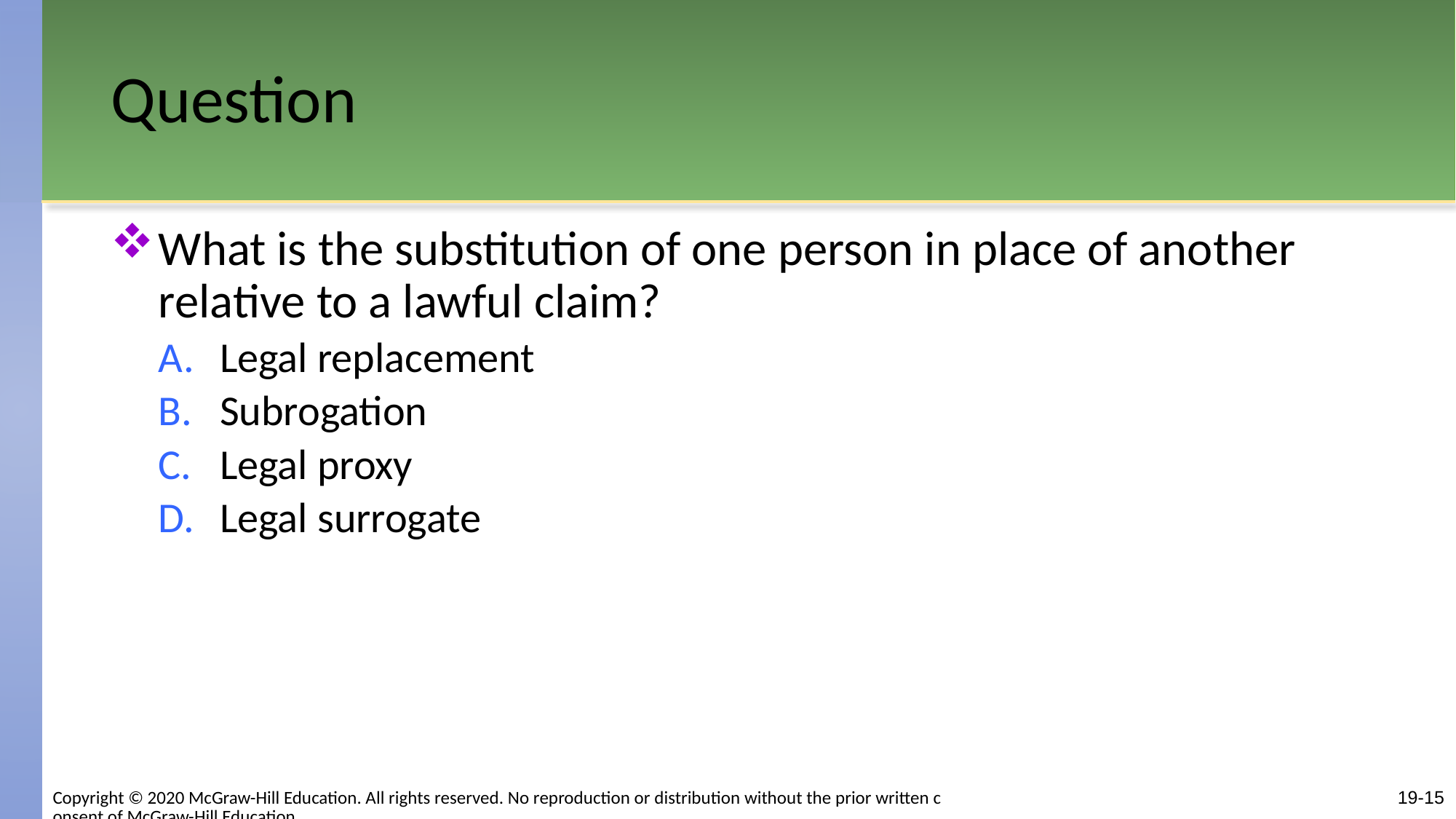

# Question
What is the substitution of one person in place of another relative to a lawful claim?
Legal replacement
Subrogation
Legal proxy
Legal surrogate
Copyright © 2020 McGraw-Hill Education. All rights reserved. No reproduction or distribution without the prior written consent of McGraw-Hill Education.
19-15